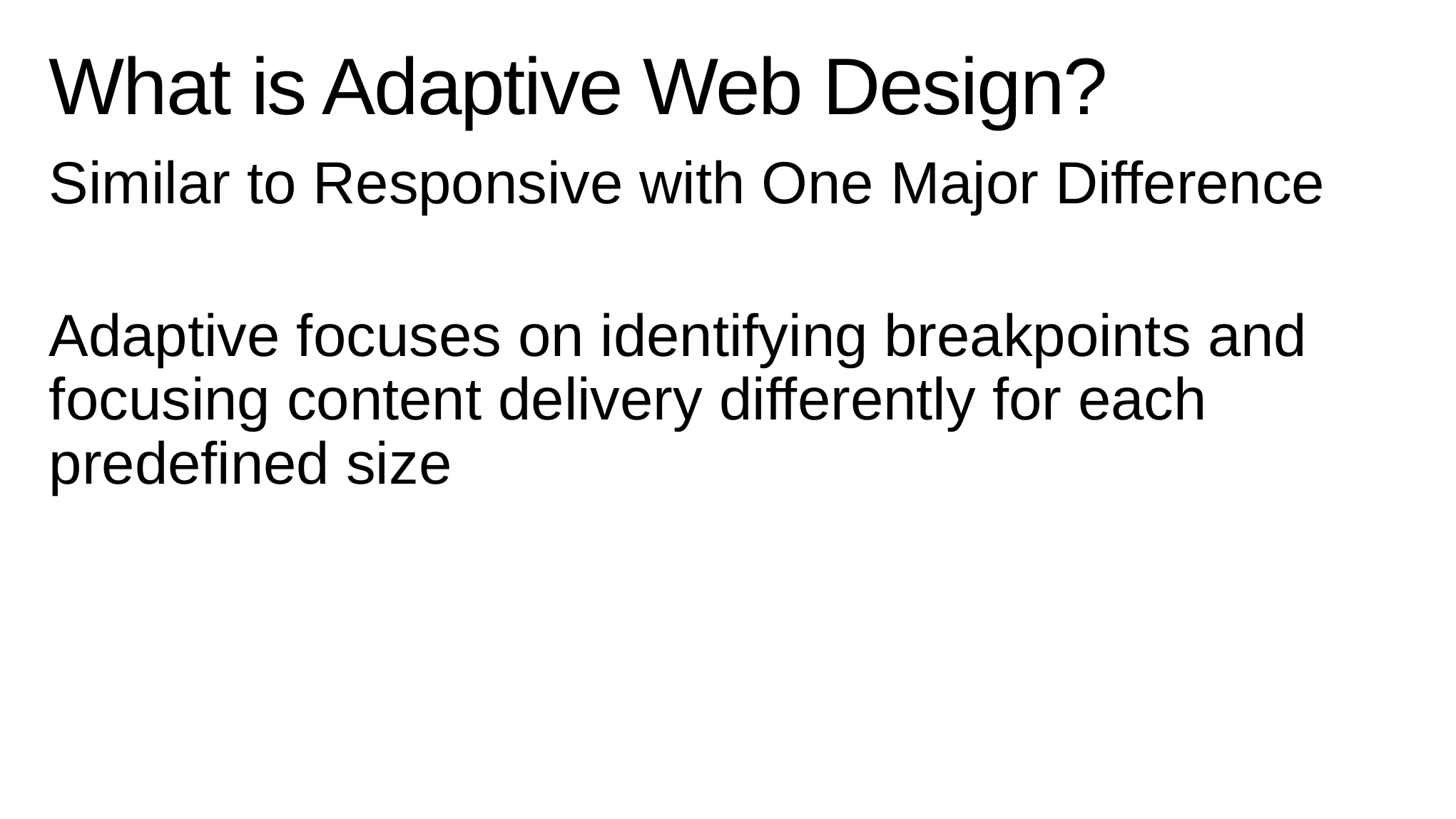

# What is Adaptive Web Design?
Similar to Responsive with One Major Difference

Adaptive focuses on identifying breakpoints and focusing content delivery differently for each predefined size